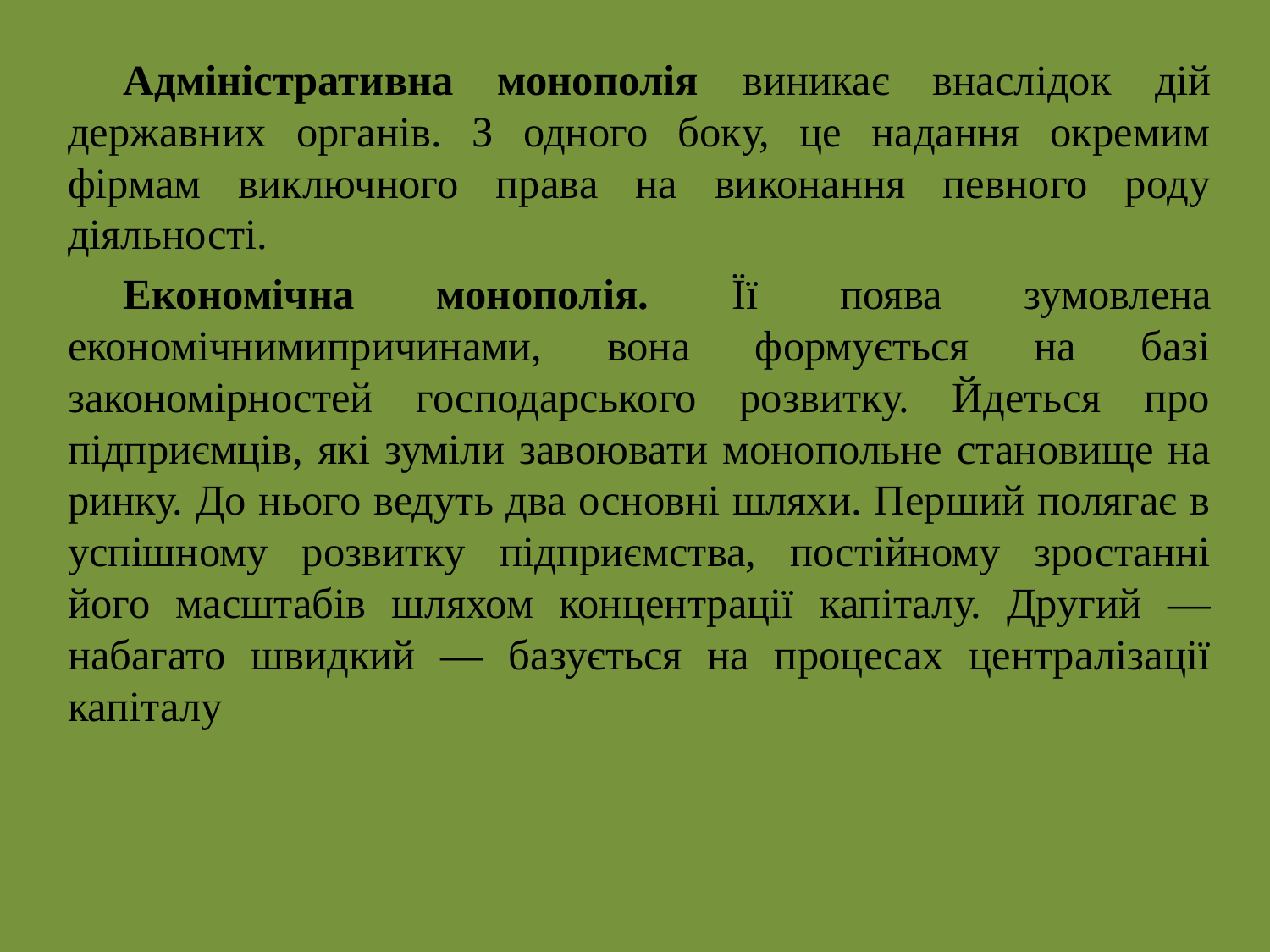

Адміністративна монополія виникає внаслідок дій державних органів. З одного боку, це надання окремим фірмам виключного права на виконання певного роду діяльності.
Економічна монополія. Її поява зумовлена економічнимипричинами, вона формується на базі закономірностей господарського розвитку. Йдеться про підприємців, які зуміли завоювати монопольне становище на ринку. До нього ведуть два основні шляхи. Перший полягає в успішному розвитку підприємства, постійному зростанні його масштабів шляхом концентрації капіталу. Другий — набагато швидкий — базується на процесах централізації капіталу